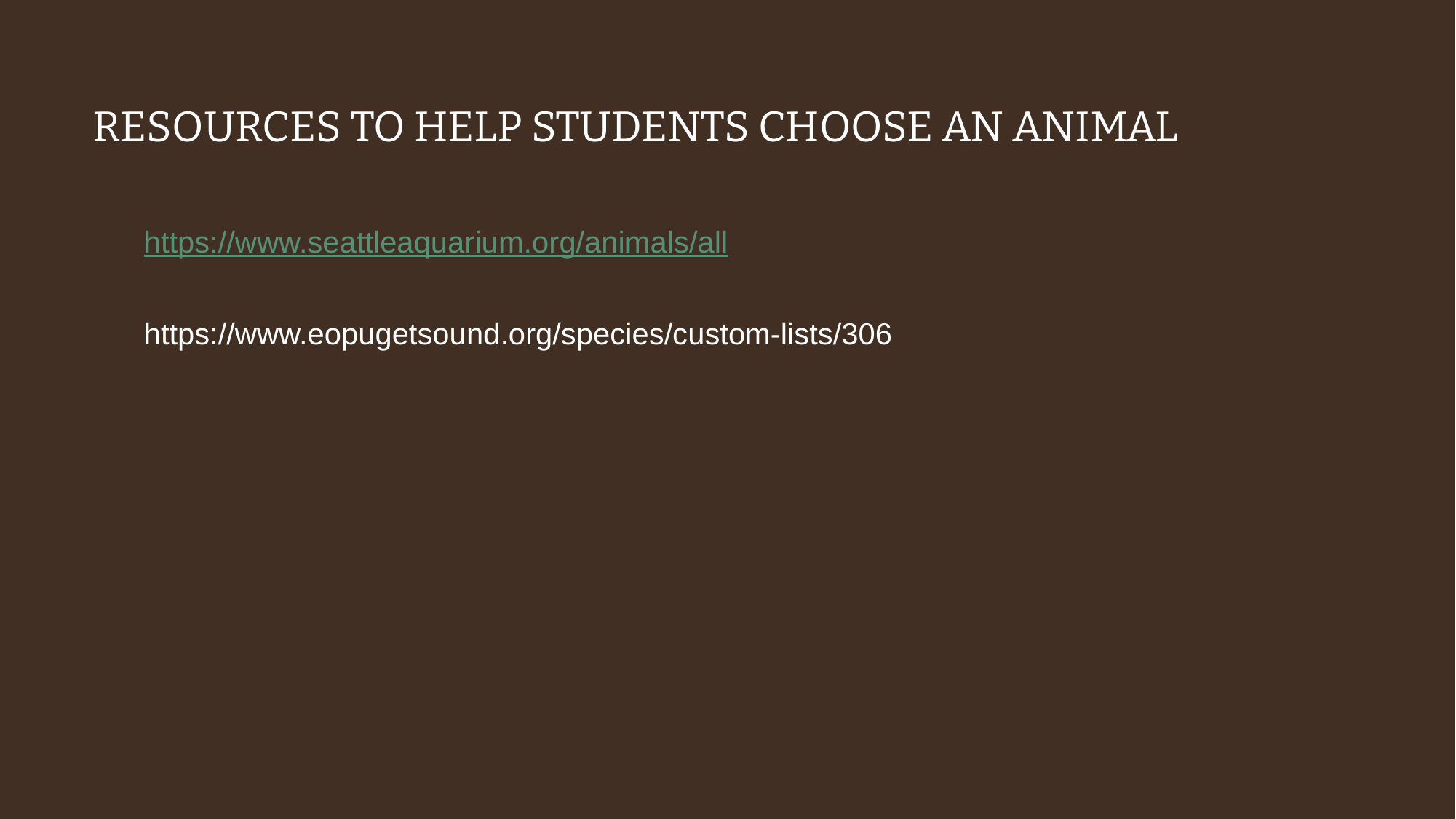

# RESOURCES TO HELP STUDENTS CHOOSE AN ANIMAL
https://www.seattleaquarium.org/animals/all

https://www.eopugetsound.org/species/custom-lists/306